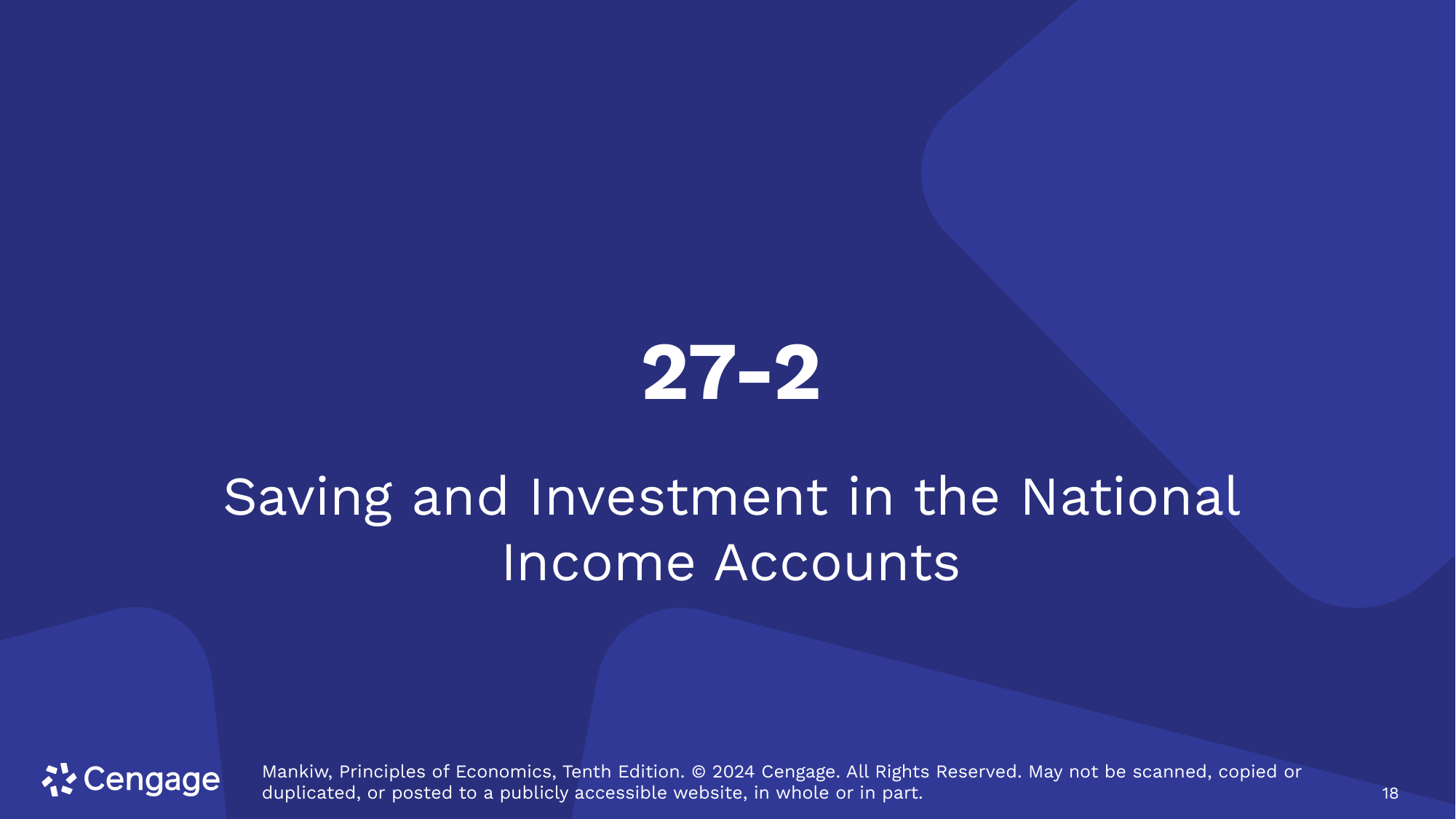

# 27-2
Saving and Investment in the National Income Accounts